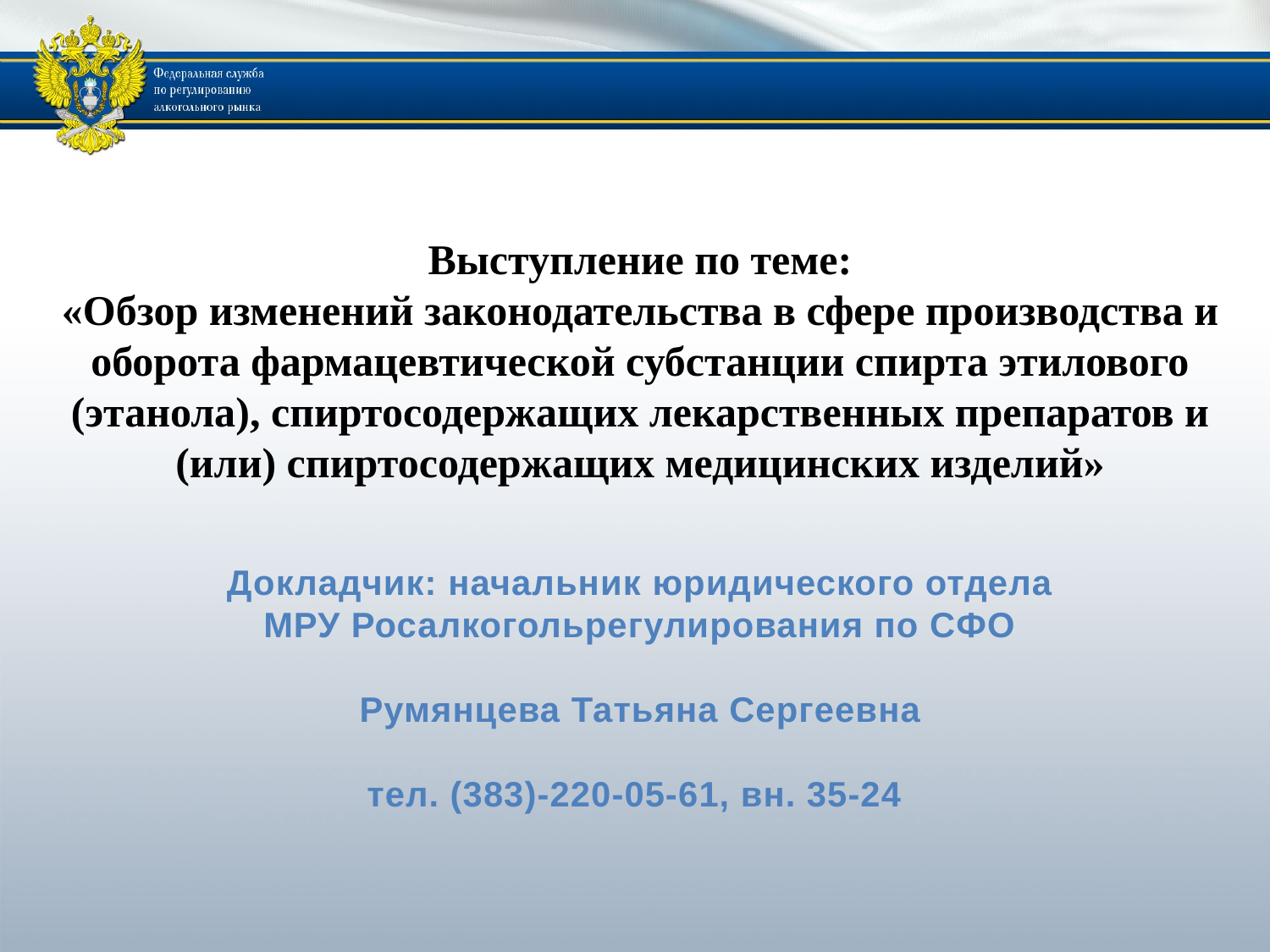

#
Выступление по теме:
«Обзор изменений законодательства в сфере производства и оборота фармацевтической субстанции спирта этилового (этанола), спиртосодержащих лекарственных препаратов и (или) спиртосодержащих медицинских изделий»

Докладчик: начальник юридического отдела
МРУ Росалкогольрегулирования по СФО
Румянцева Татьяна Сергеевна

тел. (383)-220-05-61, вн. 35-24